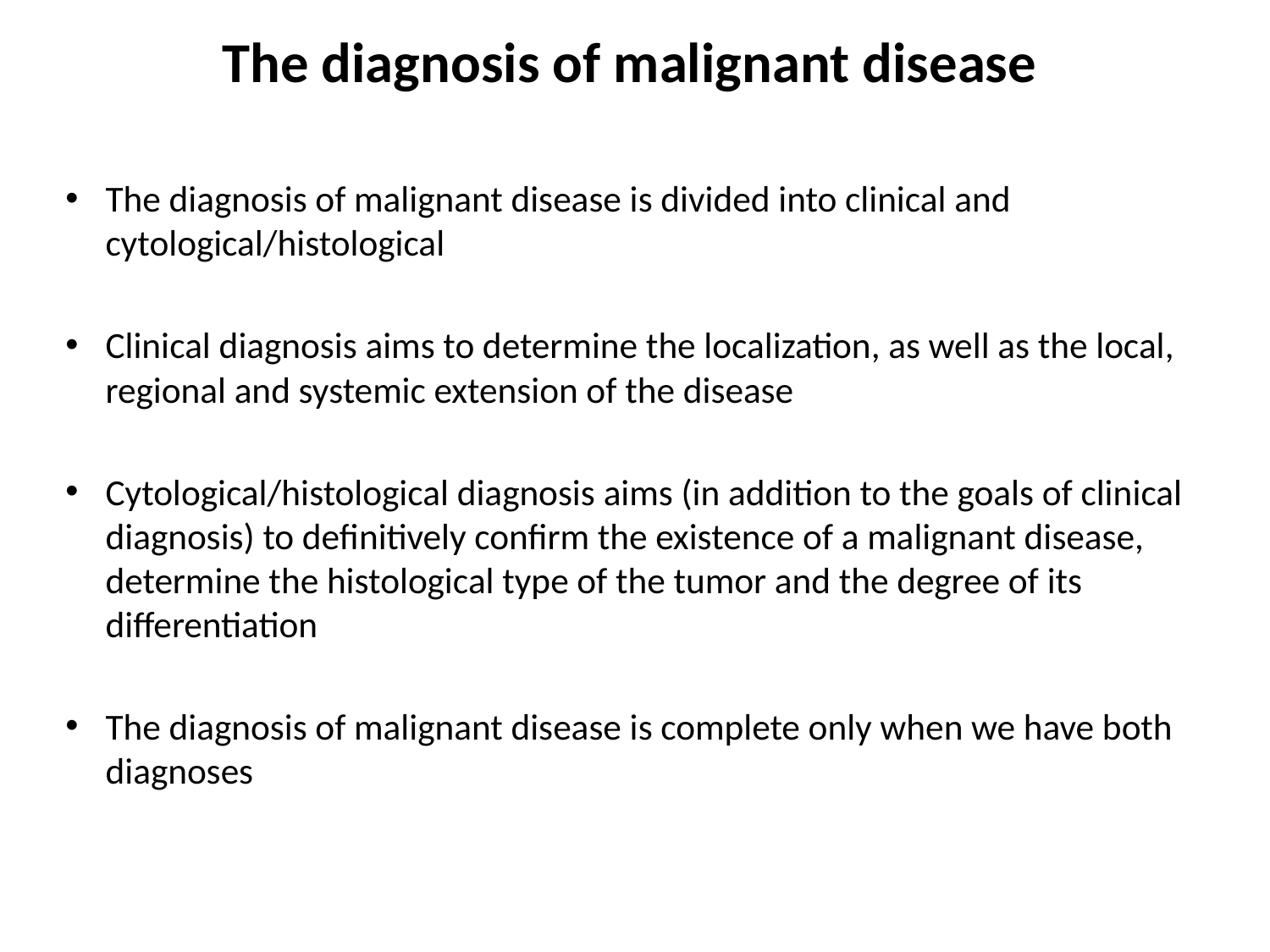

# The diagnosis of malignant disease
The diagnosis of malignant disease is divided into clinical and cytological/histological

Clinical diagnosis aims to determine the localization, as well as the local, regional and systemic extension of the disease

Cytological/histological diagnosis aims (in addition to the goals of clinical diagnosis) to definitively confirm the existence of a malignant disease, determine the histological type of the tumor and the degree of its differentiation

The diagnosis of malignant disease is complete only when we have both diagnoses